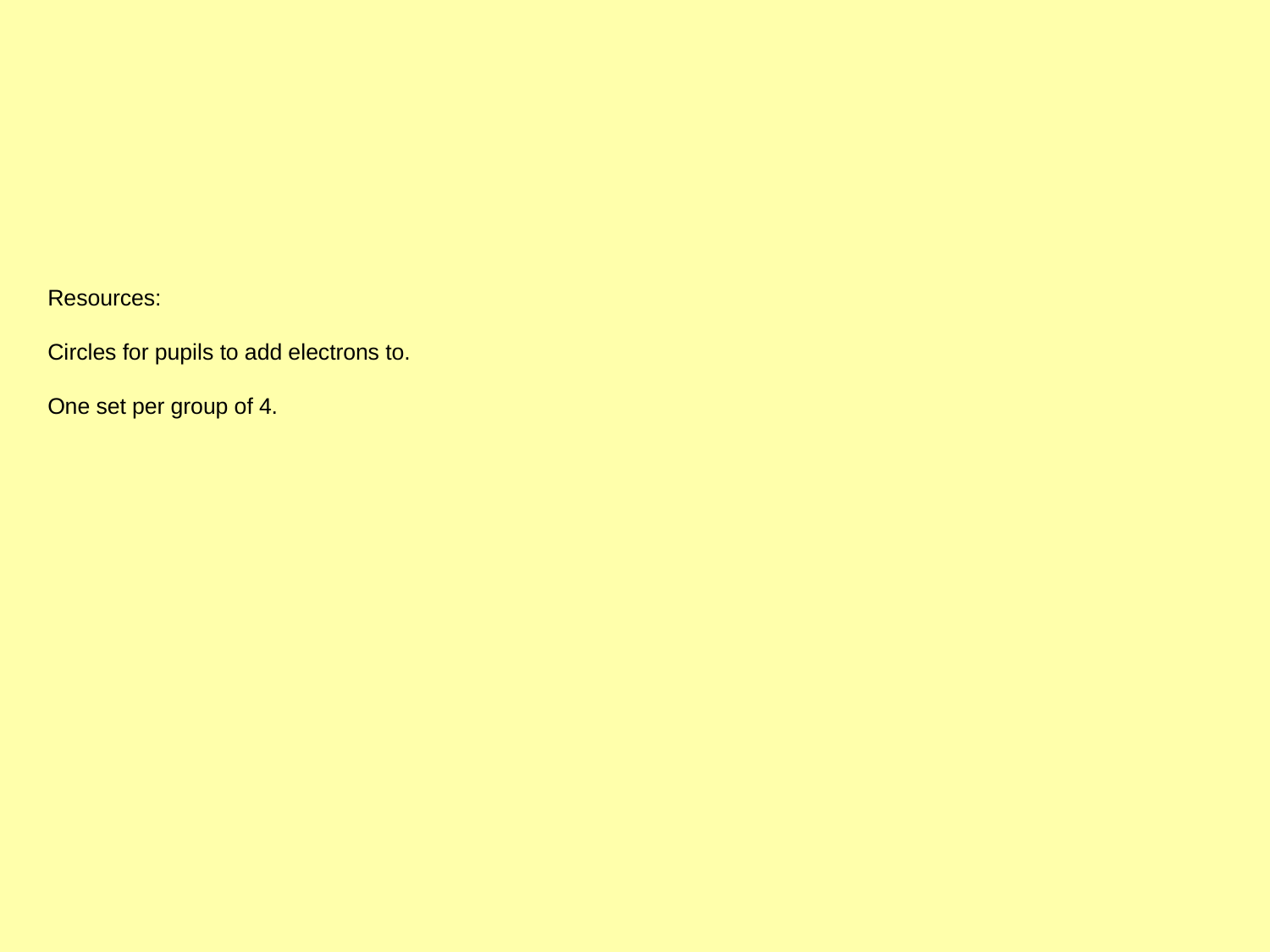

# Resources: Circles for pupils to add electrons to. One set per group of 4.